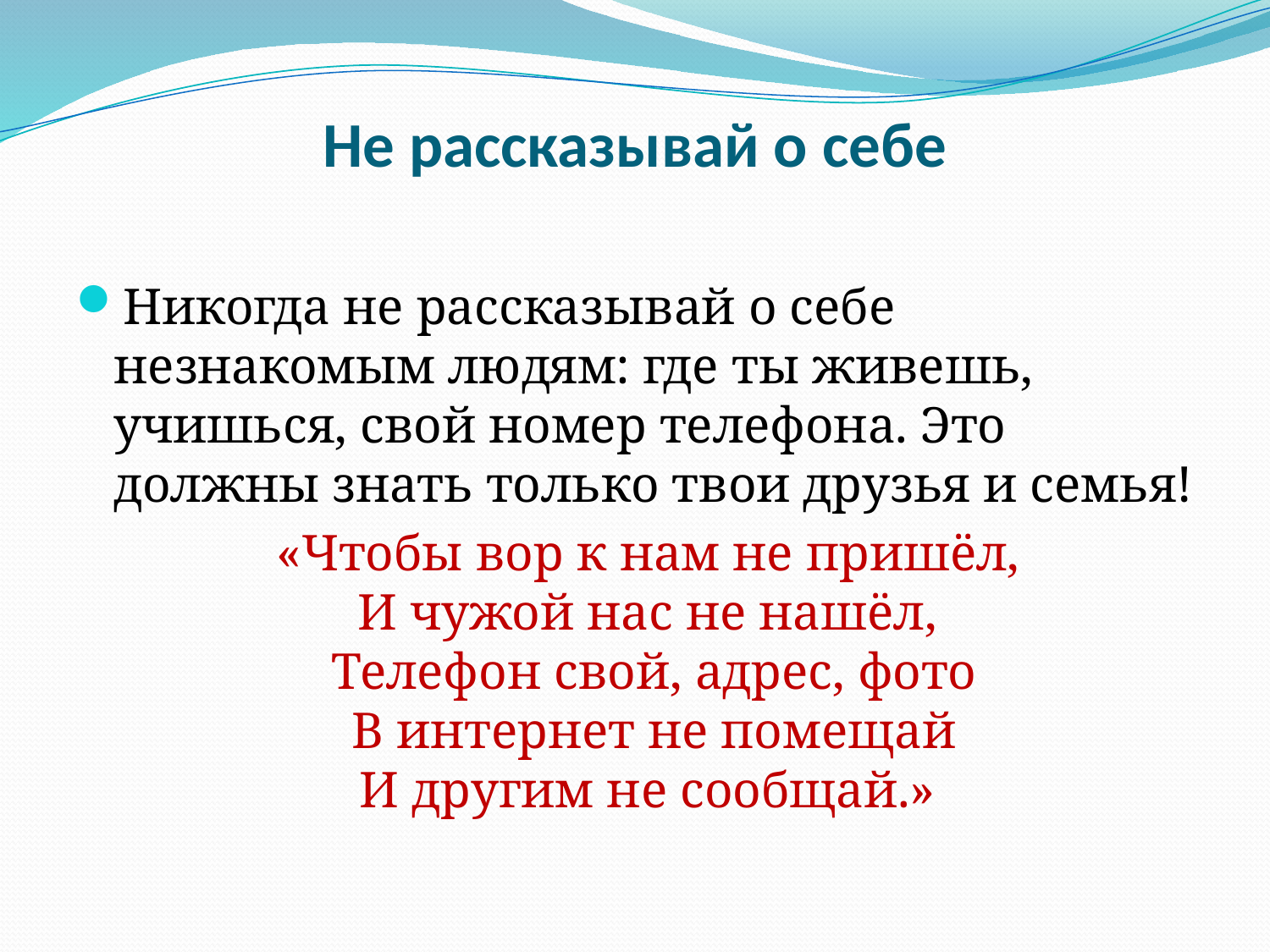

# Не рассказывай о себе
Никогда не рассказывай о себе незнакомым людям: где ты живешь, учишься, свой номер телефона. Это должны знать только твои друзья и семья!
   «Чтобы вор к нам не пришёл, 
И чужой нас не нашёл, 
Телефон свой, адрес, фото
В интернет не помещай
И другим не сообщай.»